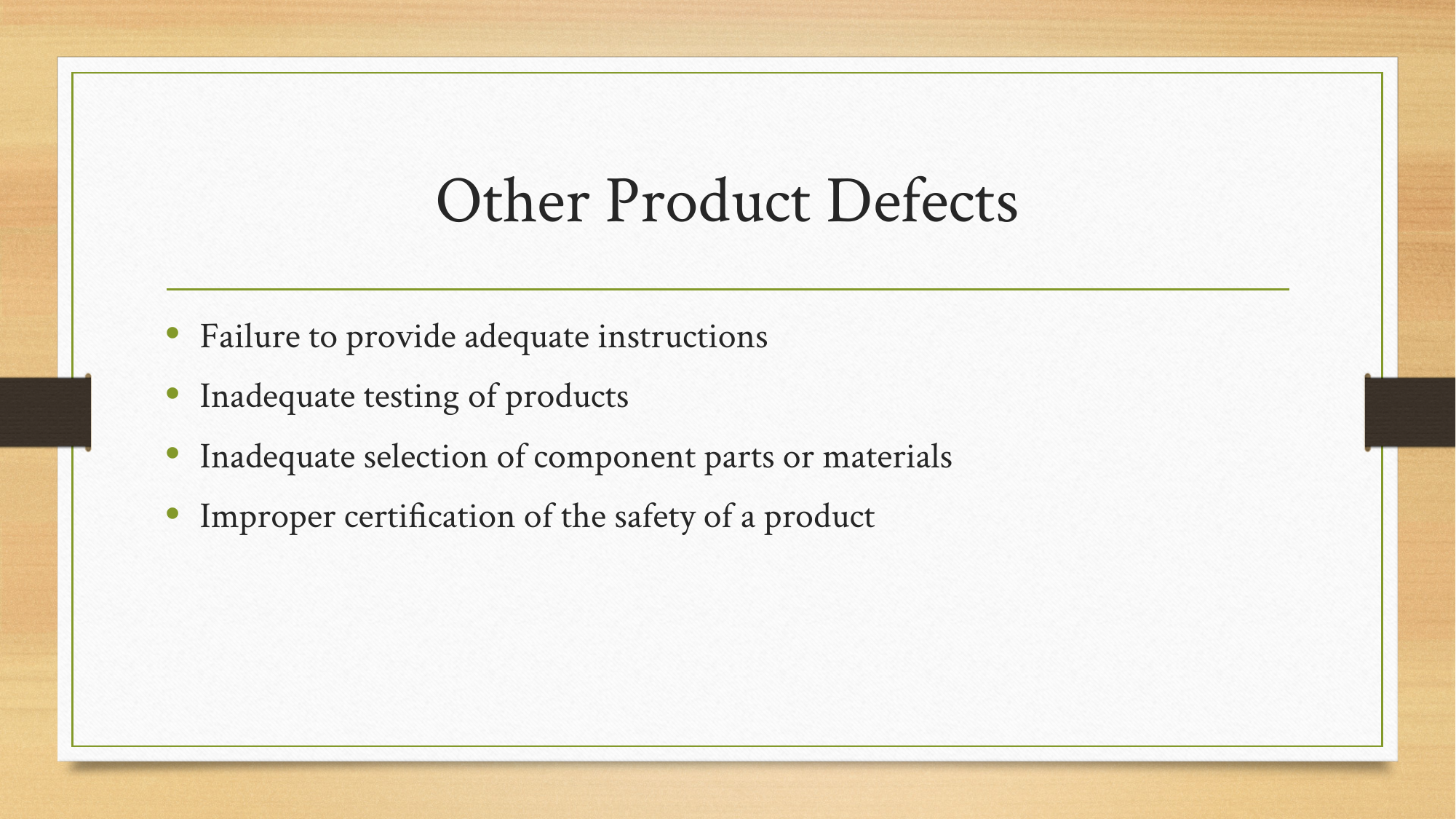

# Other Product Defects
Failure to provide adequate instructions
Inadequate testing of products
Inadequate selection of component parts or materials
Improper certification of the safety of a product